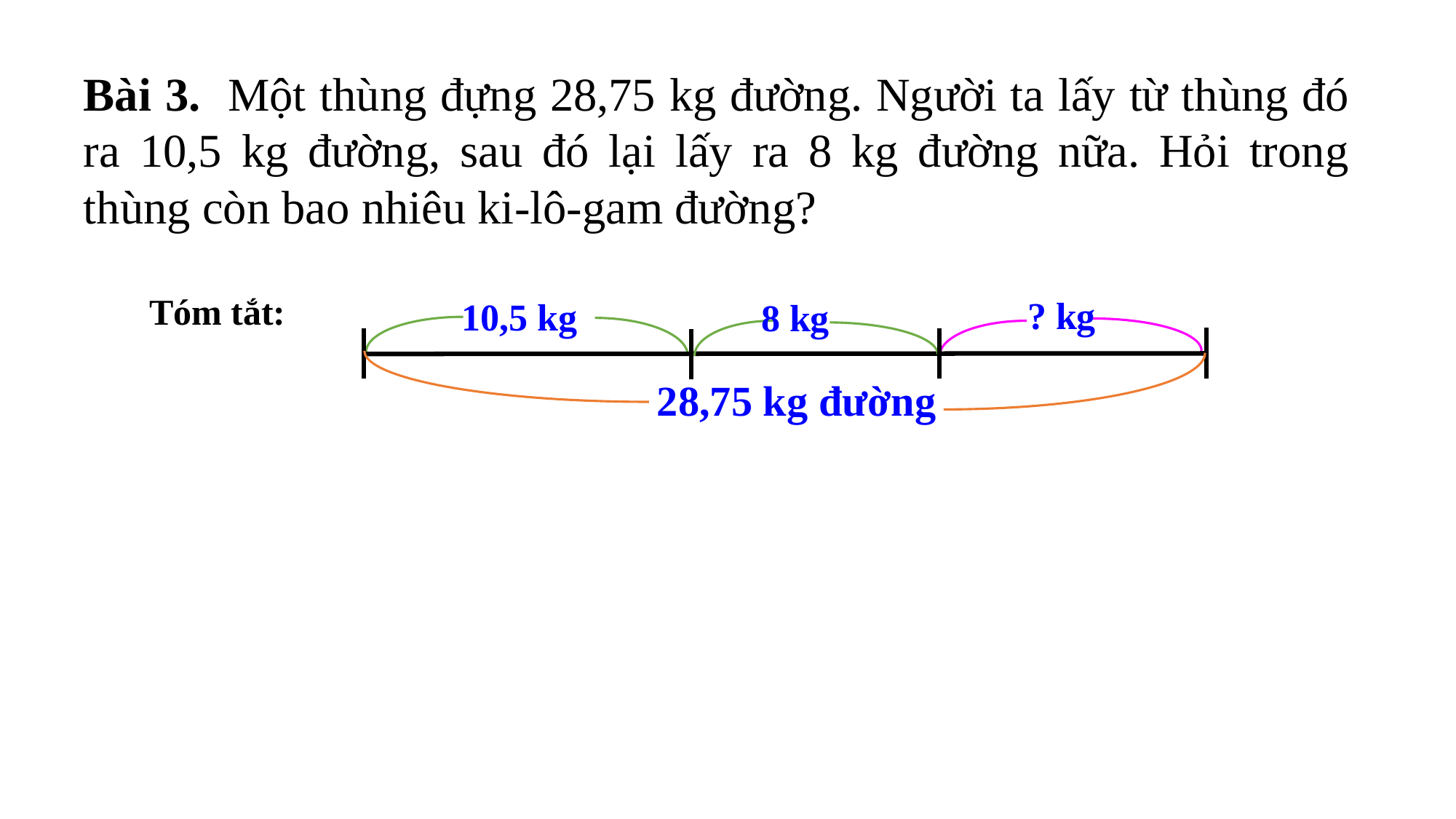

Bài 3.  Một thùng đựng 28,75 kg đường. Người ta lấy từ thùng đó ra 10,5 kg đường, sau đó lại lấy ra 8 kg đường nữa. Hỏi trong thùng còn bao nhiêu ki-lô-gam đường?
Tóm tắt:
? kg
10,5 kg
8 kg

28,75 kg đường